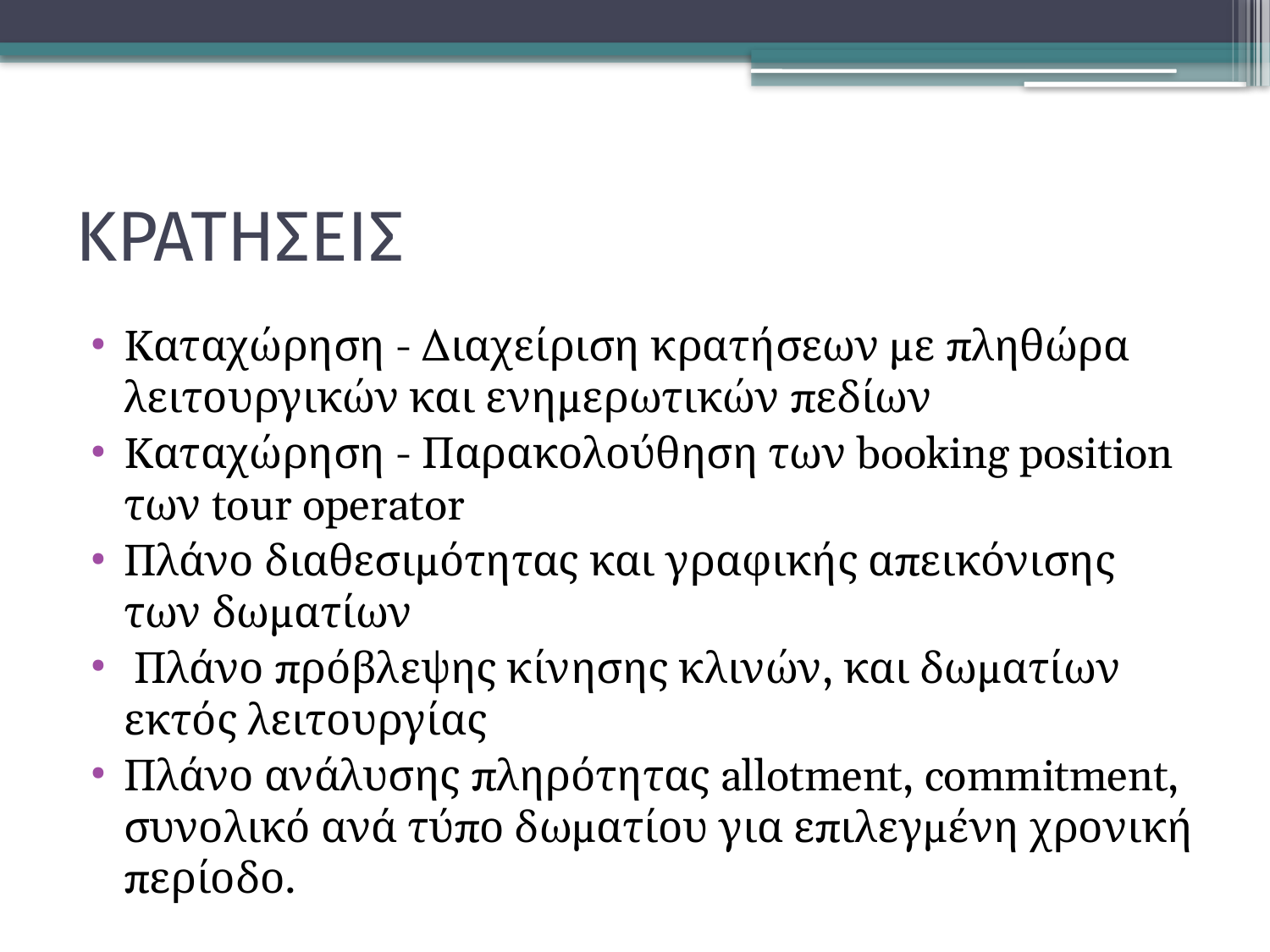

# ΚΡΑΤΗΣΕΙΣ
Καταχώρηση - Διαχείριση κρατήσεων με πληθώρα λειτουργικών και ενημερωτικών πεδίων
Καταχώρηση - Παρακολούθηση των booking position των tour operator
Πλάνο διαθεσιμότητας και γραφικής απεικόνισης των δωματίων
 Πλάνο πρόβλεψης κίνησης κλινών, και δωματίων εκτός λειτουργίας
Πλάνο ανάλυσης πληρότητας allotment, commitment, συνολικό ανά τύπο δωματίου για επιλεγμένη χρονική περίοδο.